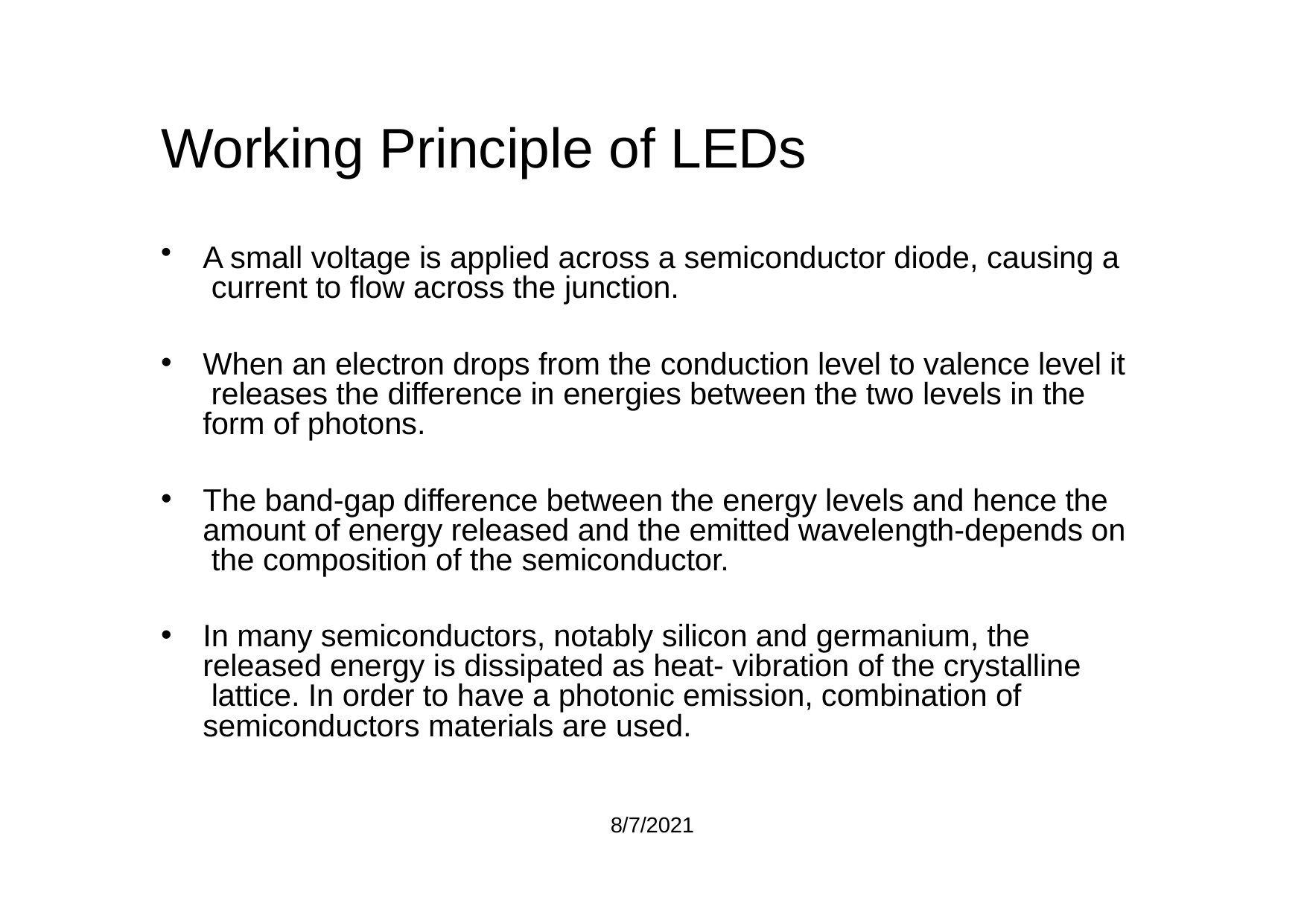

# Working Principle of LEDs
A small voltage is applied across a semiconductor diode, causing a  current to flow across the junction.

When an electron drops from the conduction level to valence level it  releases the difference in energies between the two levels in the  form of photons.

The band-gap difference between the energy levels and hence the  amount of energy released and the emitted wavelength-depends on  the composition of the semiconductor.

In many semiconductors, notably silicon and germanium, the  released energy is dissipated as heat- vibration of the crystalline  lattice. In order to have a photonic emission, combination of  semiconductors materials are used.
8/7/2021